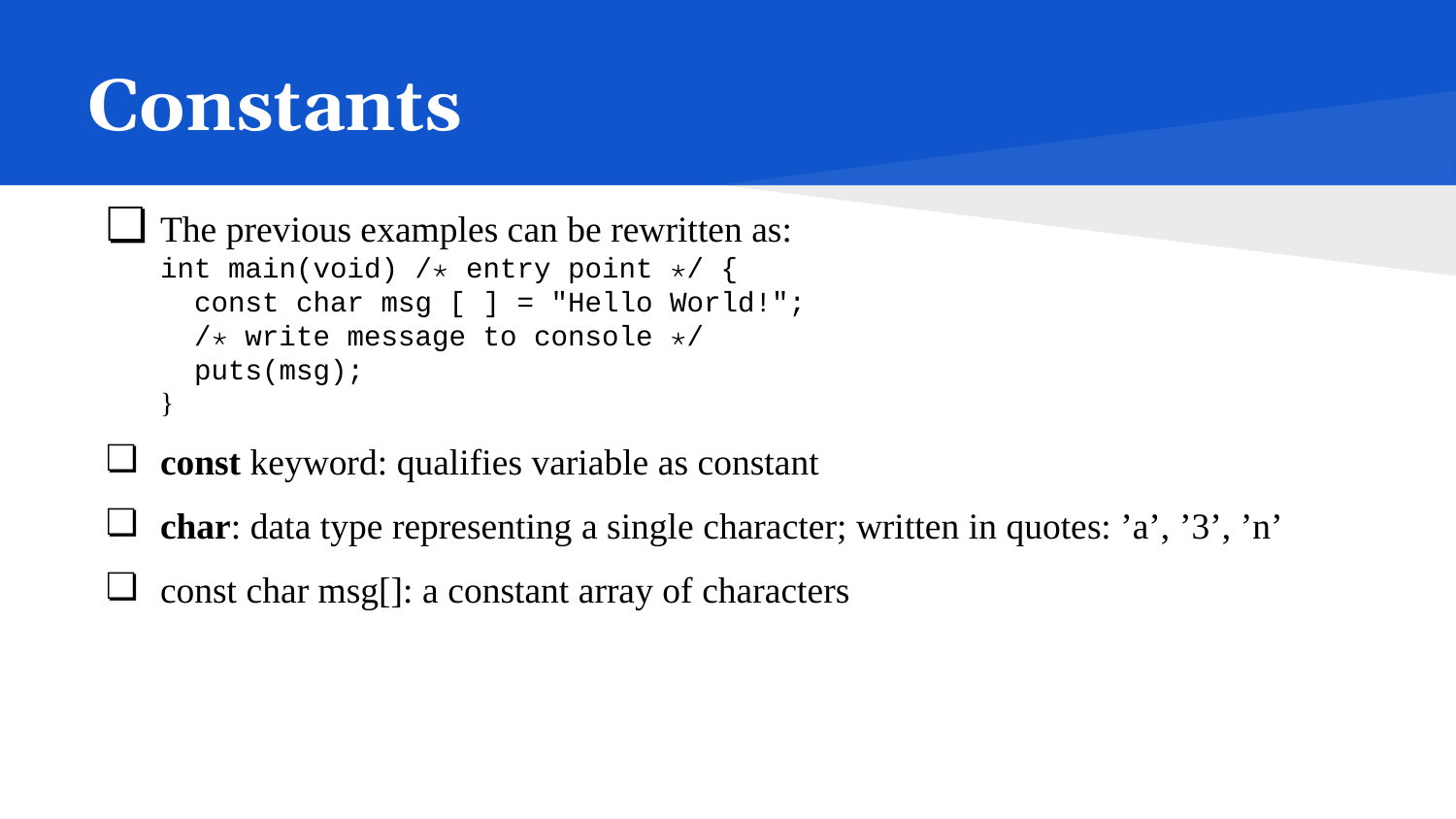

# Constants
The previous examples can be rewritten as:
int main(void) /∗ entry point ∗/ {
  const char msg [ ] = "Hello World!";
  /∗ write message to console ∗/
  puts(msg);
}
const keyword: qualifies variable as constant
char: data type representing a single character; written in quotes: ’a’, ’3’, ’n’
const char msg[]: a constant array of characters